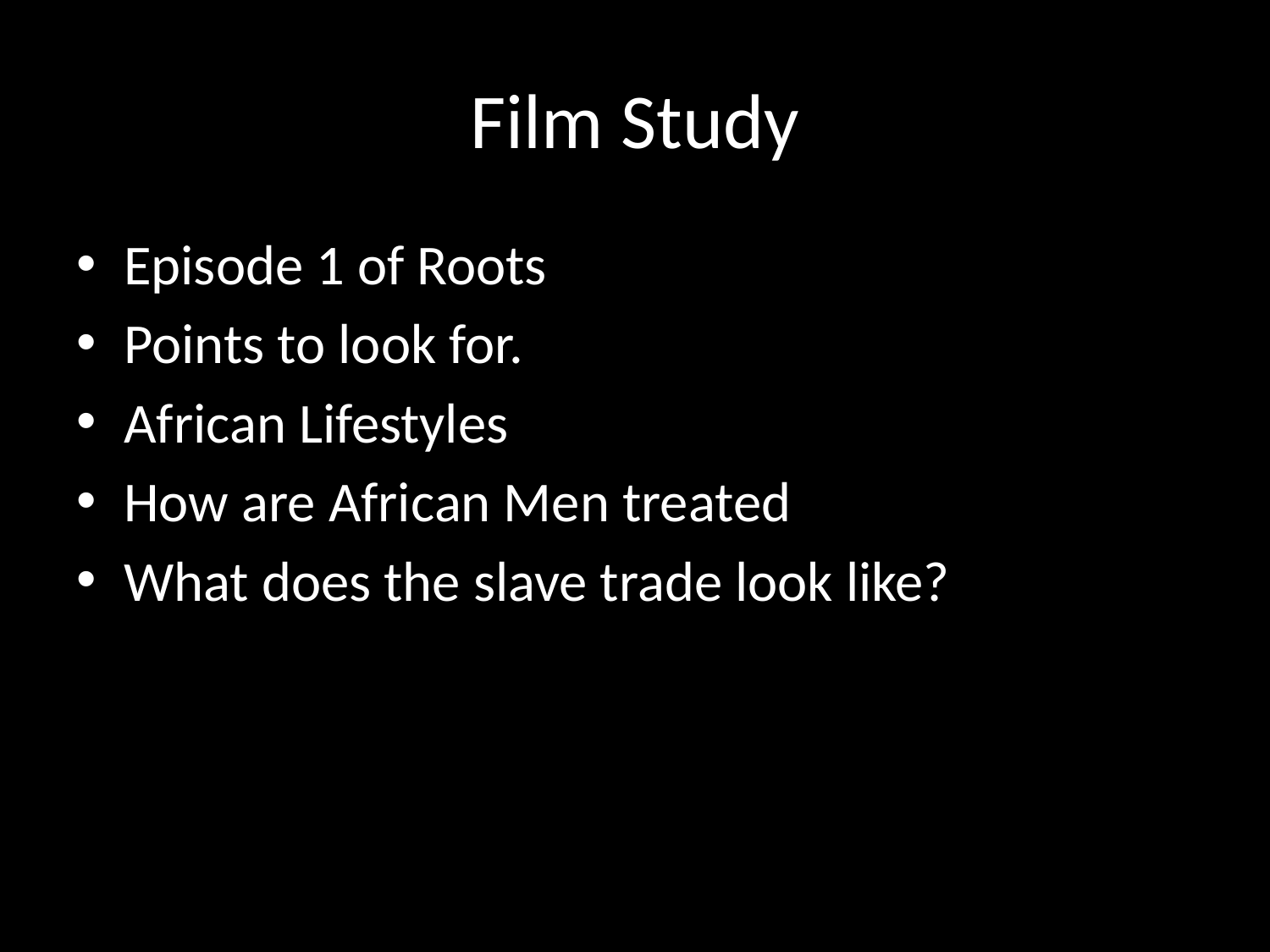

# Film Study
Episode 1 of Roots
Points to look for.
African Lifestyles
How are African Men treated
What does the slave trade look like?